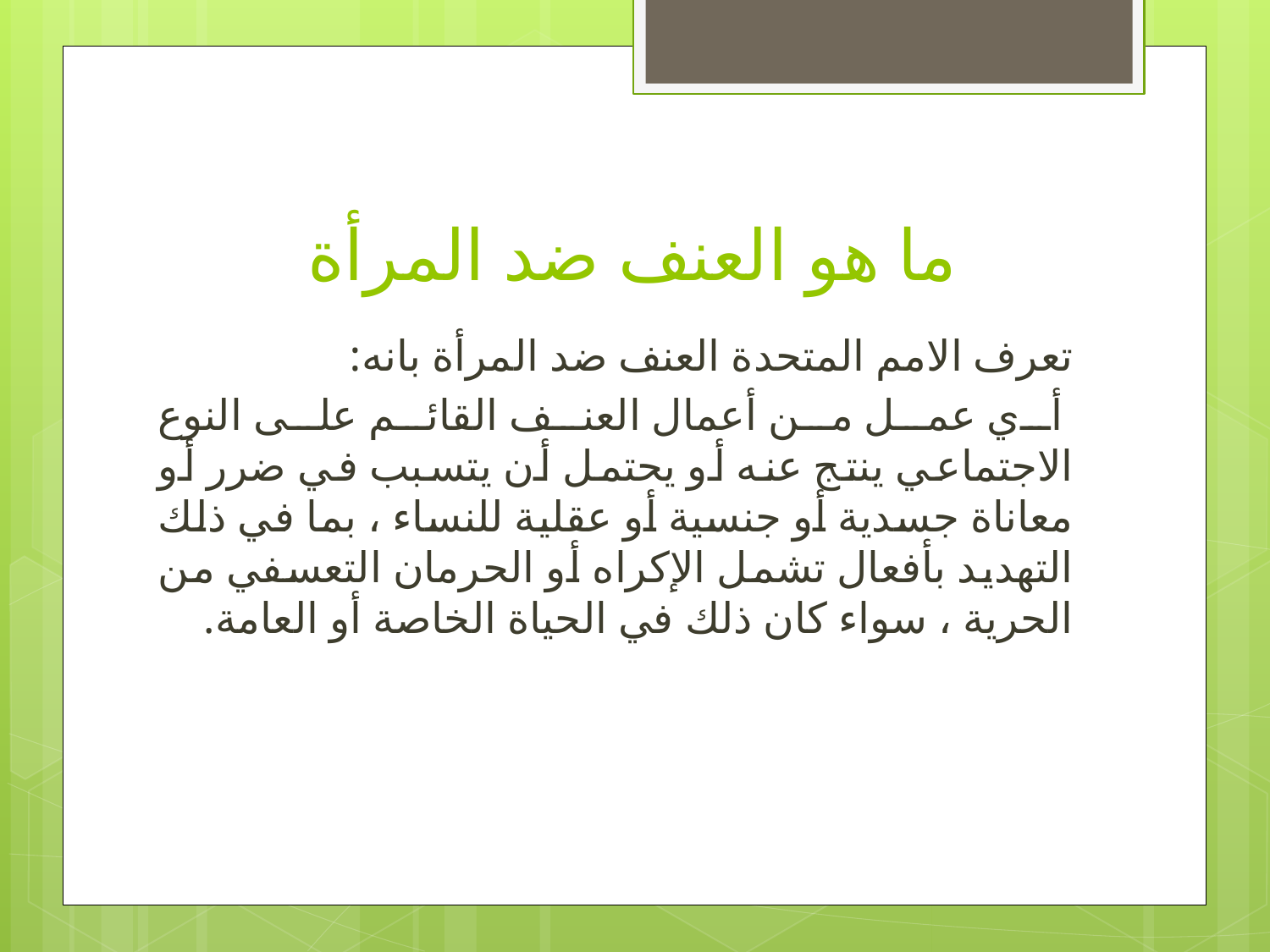

# ما هو العنف ضد المرأة
تعرف الامم المتحدة العنف ضد المرأة بانه:
 أي عمل من أعمال العنف القائم على النوع الاجتماعي ينتج عنه أو يحتمل أن يتسبب في ضرر أو معاناة جسدية أو جنسية أو عقلية للنساء ، بما في ذلك التهديد بأفعال تشمل الإكراه أو الحرمان التعسفي من الحرية ، سواء كان ذلك في الحياة الخاصة أو العامة.